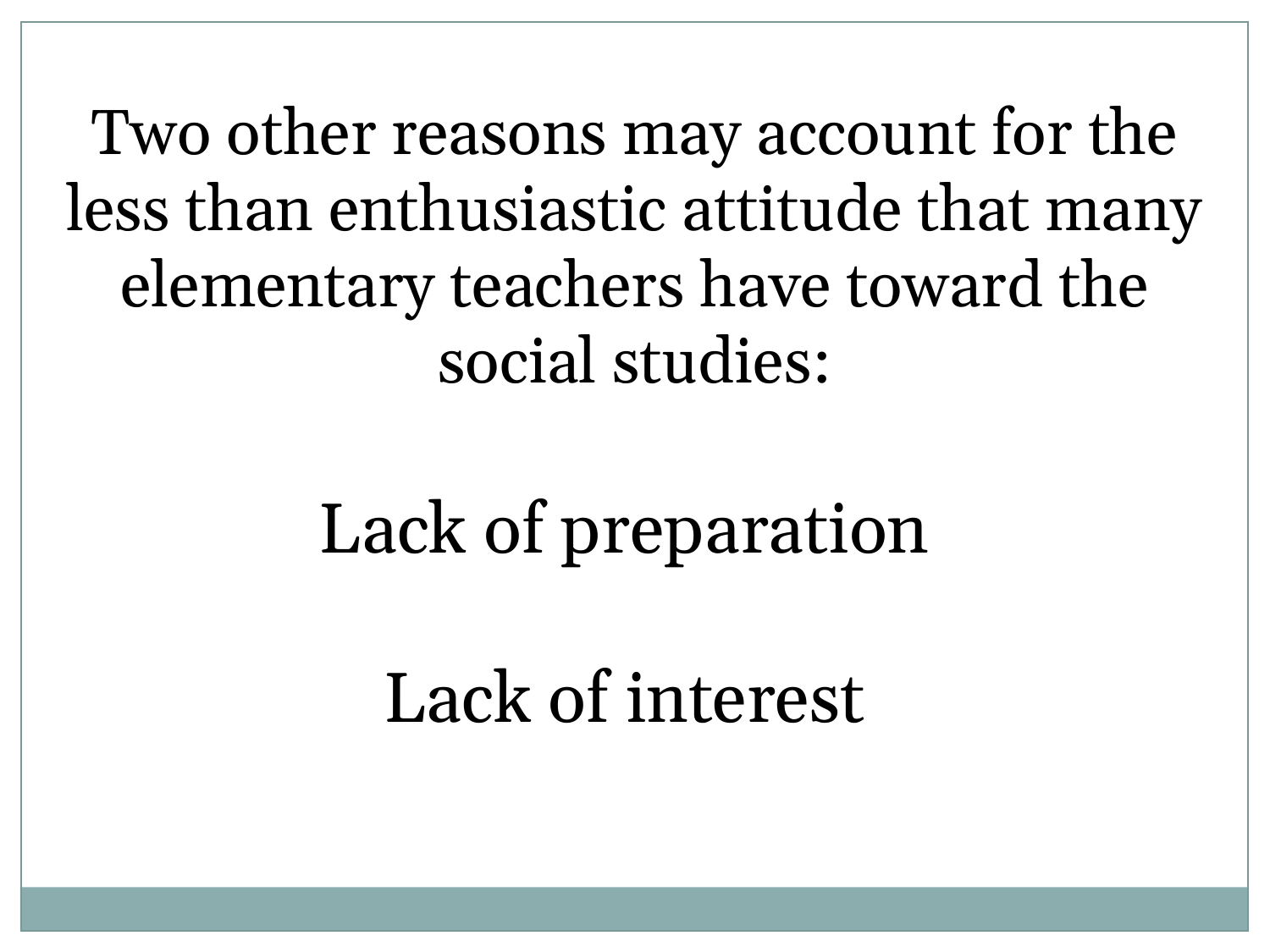

Two other reasons may account for the less than enthusiastic attitude that many elementary teachers have toward the social studies:

Lack of preparation

Lack of interest